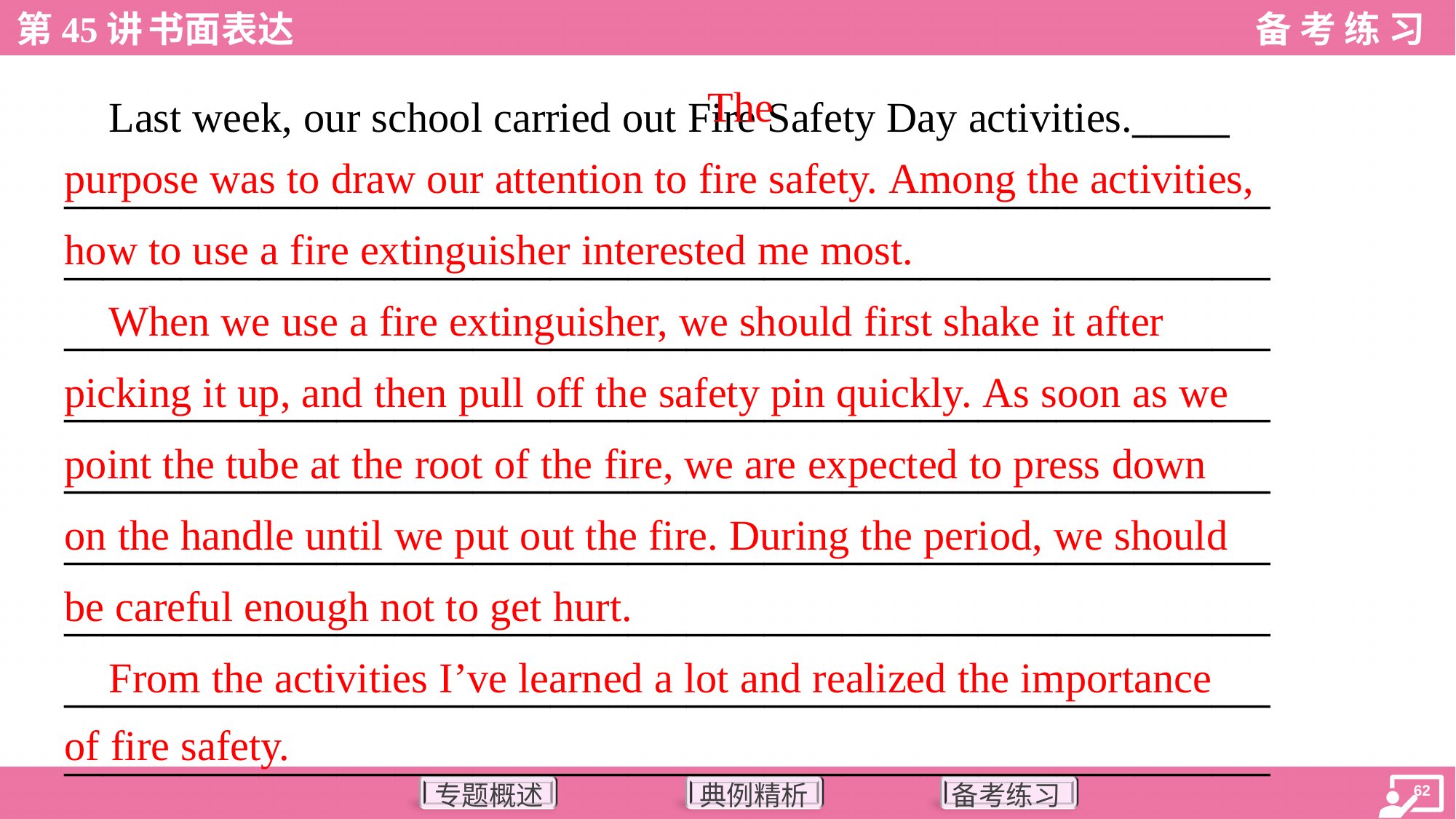

The
purpose was to draw our attention to fire safety. Among the activities,
how to use a fire extinguisher interested me most.
    When we use a fire extinguisher, we should first shake it after
picking it up, and then pull off the safety pin quickly. As soon as we
point the tube at the root of the fire, we are expected to press down
on the handle until we put out the fire. During the period, we should
be careful enough not to get hurt.
    From the activities I’ve learned a lot and realized the importance
of fire safety.
    Last week, our school carried out Fire Safety Day activities._____
______________________________________________________________
______________________________________________________________
______________________________________________________________
______________________________________________________________
______________________________________________________________
______________________________________________________________
______________________________________________________________
______________________________________________________________
______________________________________________________________